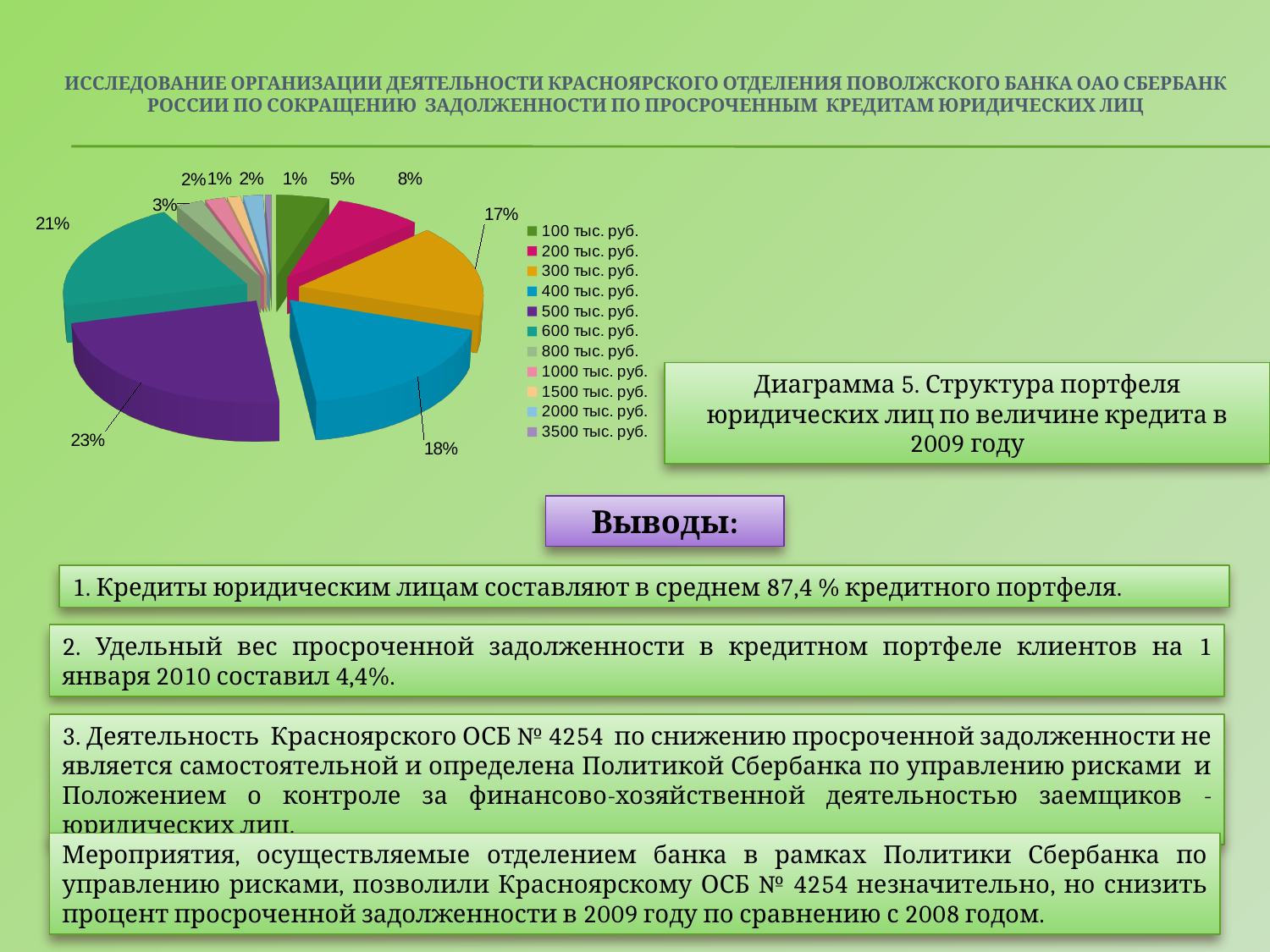

# Исследование организации деятельности Красноярского отделения Поволжского банка ОАО Сбербанк России по сокращению  задолженности по просроченным  кредитам юридических лиц

[unsupported chart]

Диаграмма 5. Структура портфеля юридических лиц по величине кредита в 2009 году
Выводы:
1. Кредиты юридическим лицам составляют в среднем 87,4 % кредитного портфеля.
2. Удельный вес просроченной задолженности в кредитном портфеле клиентов на 1 января 2010 составил 4,4%.
3. Деятельность  Красноярского ОСБ № 4254  по снижению просроченной задолженности не является самостоятельной и определена Политикой Сбербанка по управлению рисками  и Положением о контроле за финансово-хозяйственной деятельностью заемщиков - юридических лиц.
Мероприятия, осуществляемые отделением банка в рамках Политики Сбербанка по управлению рисками, позволили Красноярскому ОСБ № 4254 незначительно, но снизить процент просроченной задолженности в 2009 году по сравнению с 2008 годом.